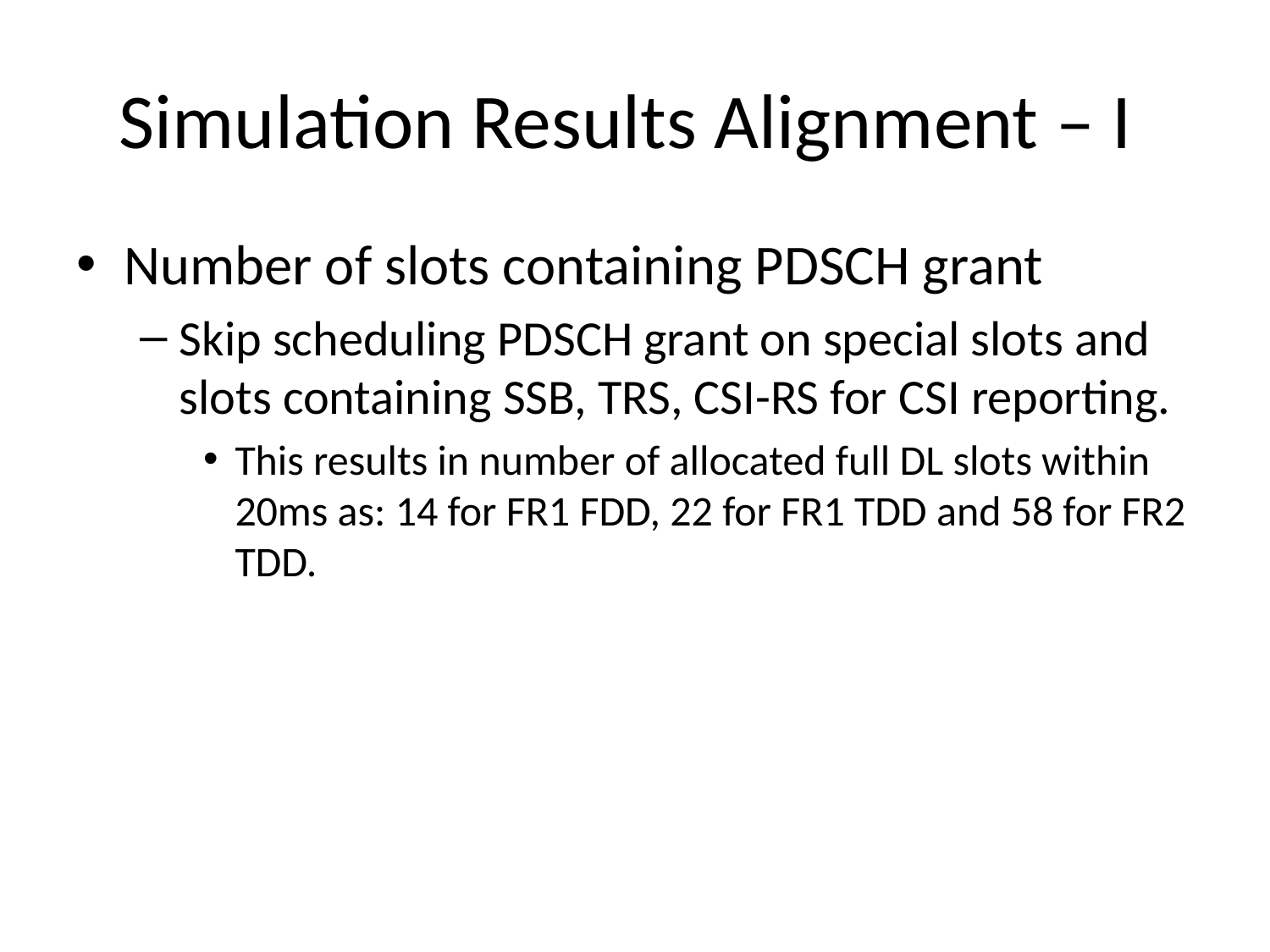

# Simulation Results Alignment – I
Number of slots containing PDSCH grant
Skip scheduling PDSCH grant on special slots and slots containing SSB, TRS, CSI-RS for CSI reporting.
This results in number of allocated full DL slots within 20ms as: 14 for FR1 FDD, 22 for FR1 TDD and 58 for FR2 TDD.